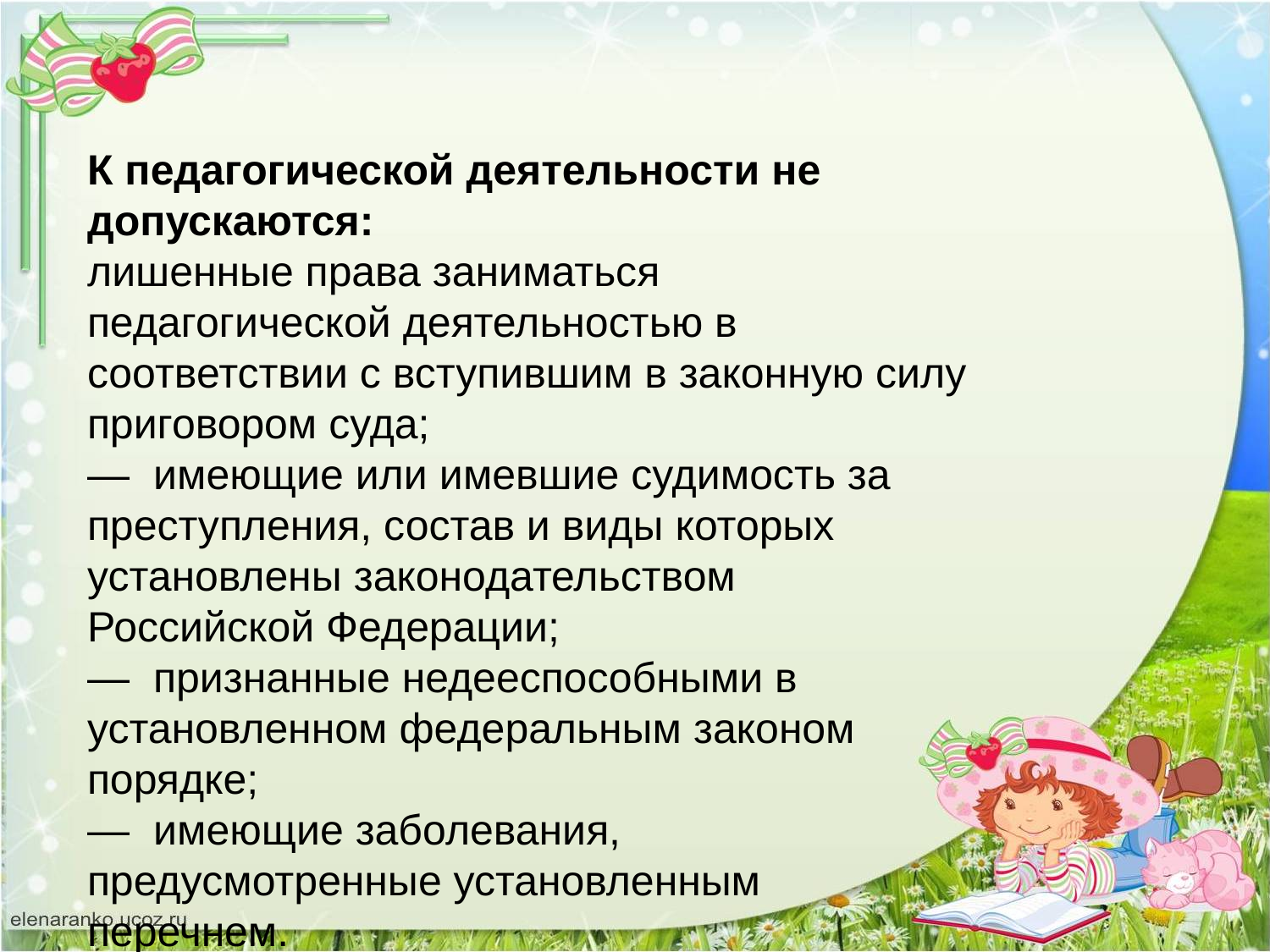

К педагогической деятельности не допускаются:
лишенные права заниматься педагогической деятельностью в соответствии с вступившим в законную силу приговором суда;
—  имеющие или имевшие судимость за преступления, состав и виды которых установлены законодательством Российской Федерации;
—  признанные недееспособными в установленном федеральным законом порядке;
—  имеющие заболевания, предусмотренные установленным перечнем.